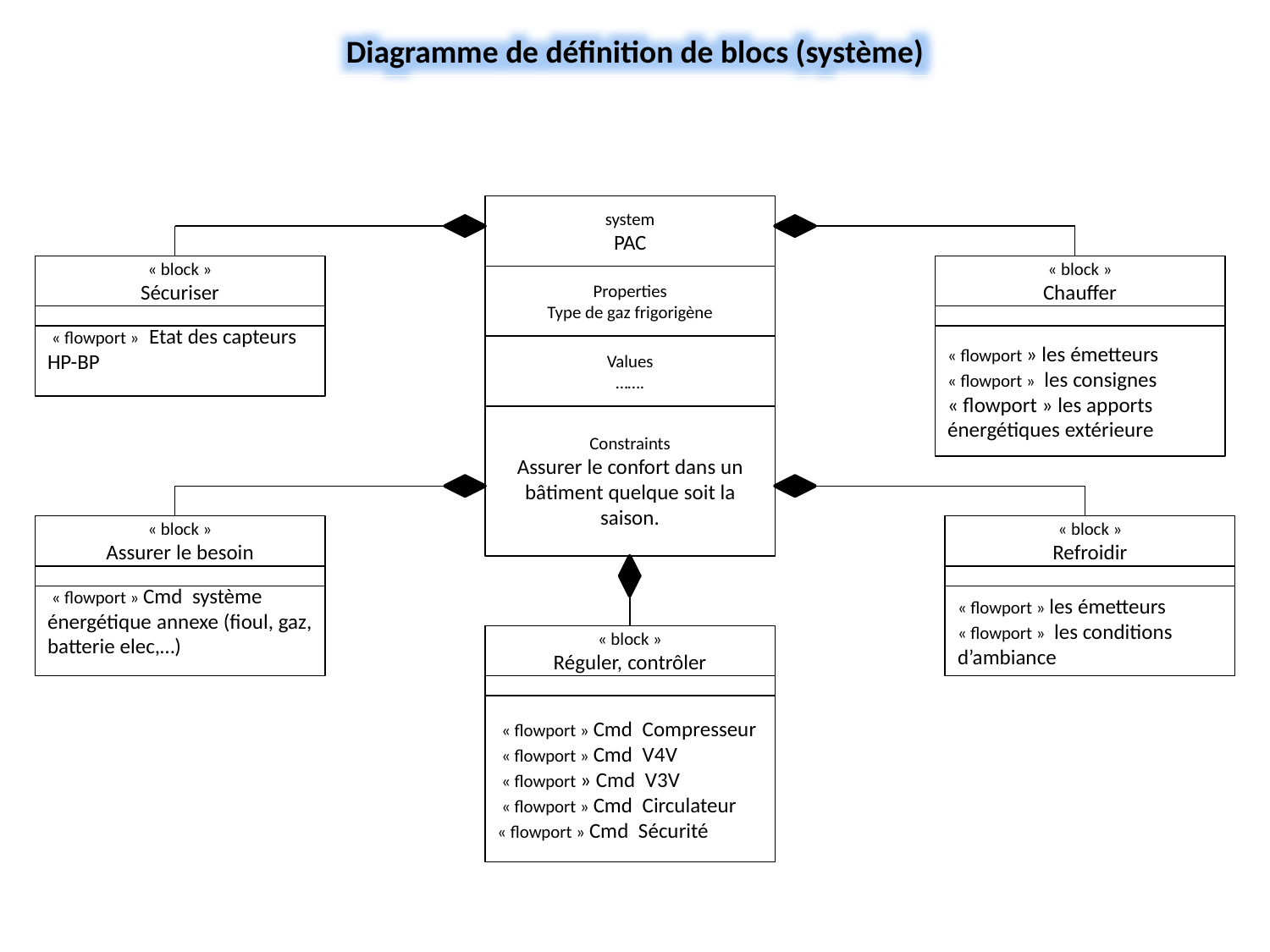

Diagramme de définition de blocs (système)
system
PAC

« block »
Sécuriser
« block »
Chauffer
Properties
Type de gaz frigorigène

 « flowport »  Etat des capteurs HP-BP

« flowport » les émetteurs
« flowport »  les consignes
« flowport » les apports    énergétiques extérieure
Values
…….
Constraints
Assurer le confort dans un bâtiment quelque soit la saison.

« block »
Assurer le besoin
« block »
Refroidir

 « flowport » Cmd  système énergétique annexe (fioul, gaz, batterie elec,…)

« flowport » les émetteurs
« flowport »  les conditions d’ambiance
« block »
Réguler, contrôler

 « flowport » Cmd  Compresseur
 « flowport » Cmd  V4V
 « flowport » Cmd  V3V
 « flowport » Cmd  Circulateur
« flowport » Cmd  Sécurité